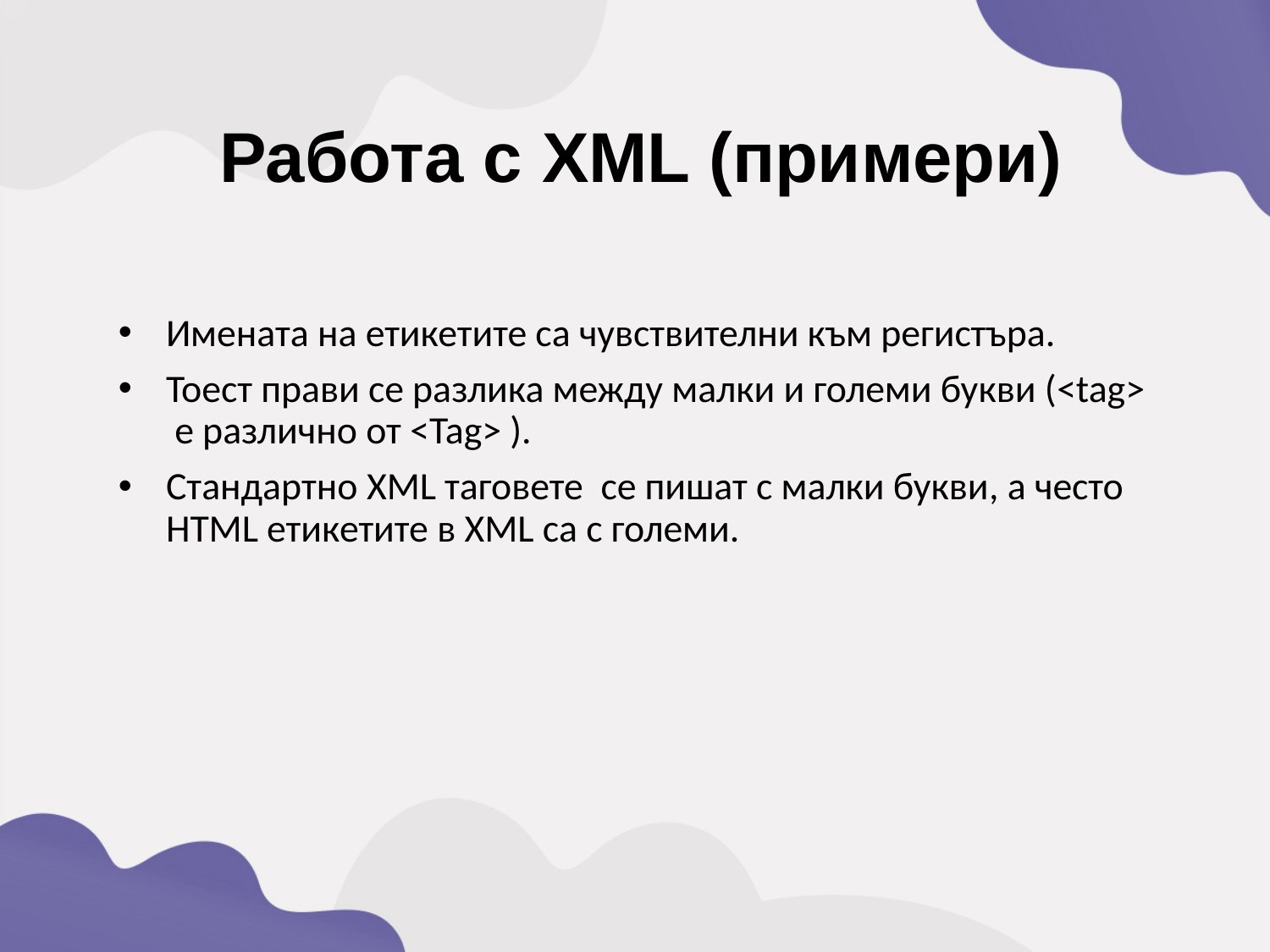

Работа с XML (примери)
Имената на етикетите са чувствителни към регистъра.
Тоест прави се разлика между малки и големи букви (<tag>  е различно от <Tag> ).
Стандартно XML таговете  се пишат с малки букви, а често HTML етикетите в XML са с големи.